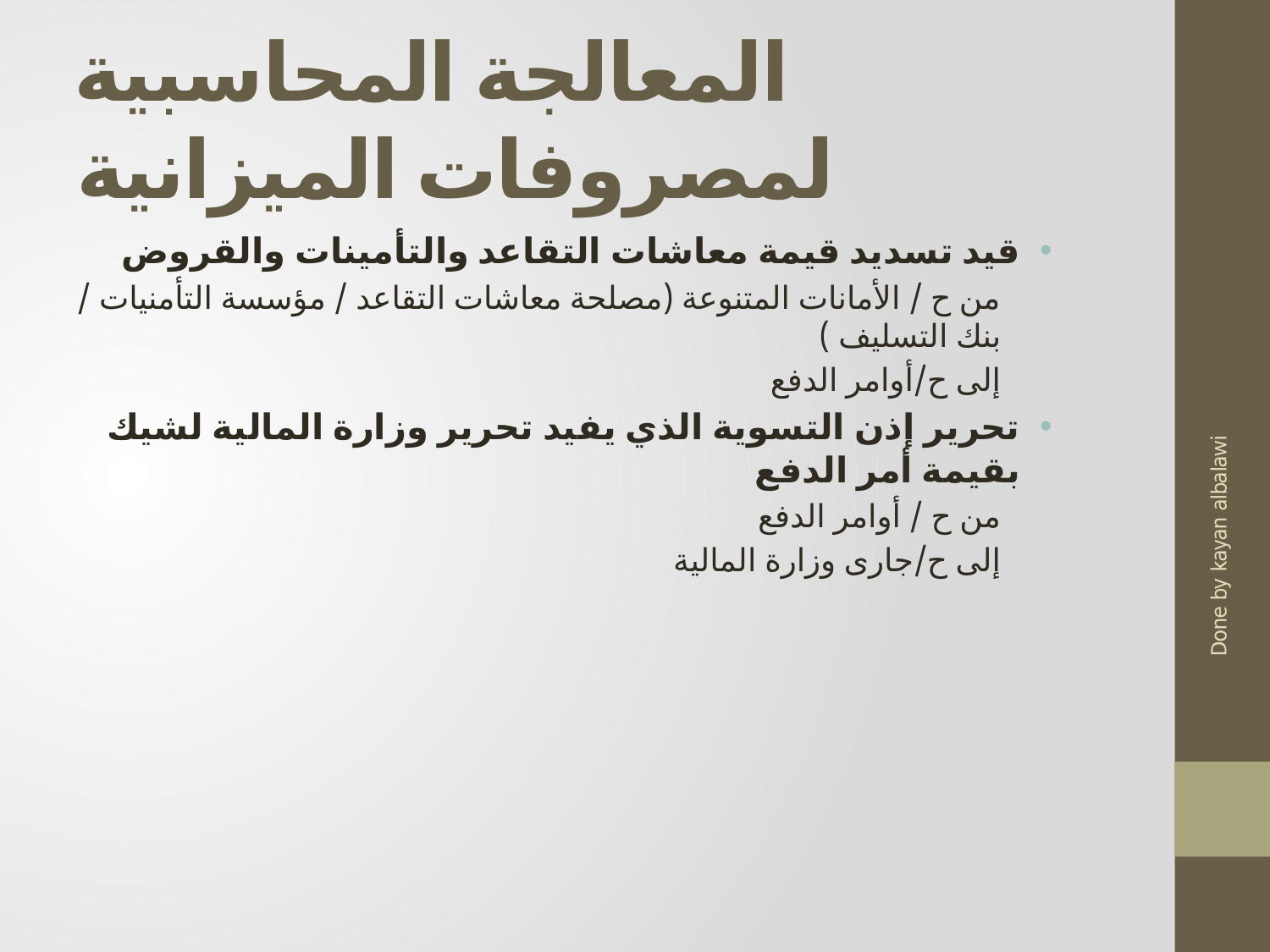

# المعالجة المحاسبية لمصروفات الميزانية
قيد تسديد قيمة معاشات التقاعد والتأمينات والقروض
من ح / الأمانات المتنوعة (مصلحة معاشات التقاعد / مؤسسة التأمنيات / بنك التسليف )
إلى ح/أوامر الدفع
تحرير إذن التسوية الذي يفيد تحرير وزارة المالية لشيك بقيمة أمر الدفع
من ح / أوامر الدفع
إلى ح/جارى وزارة المالية
Done by kayan albalawi